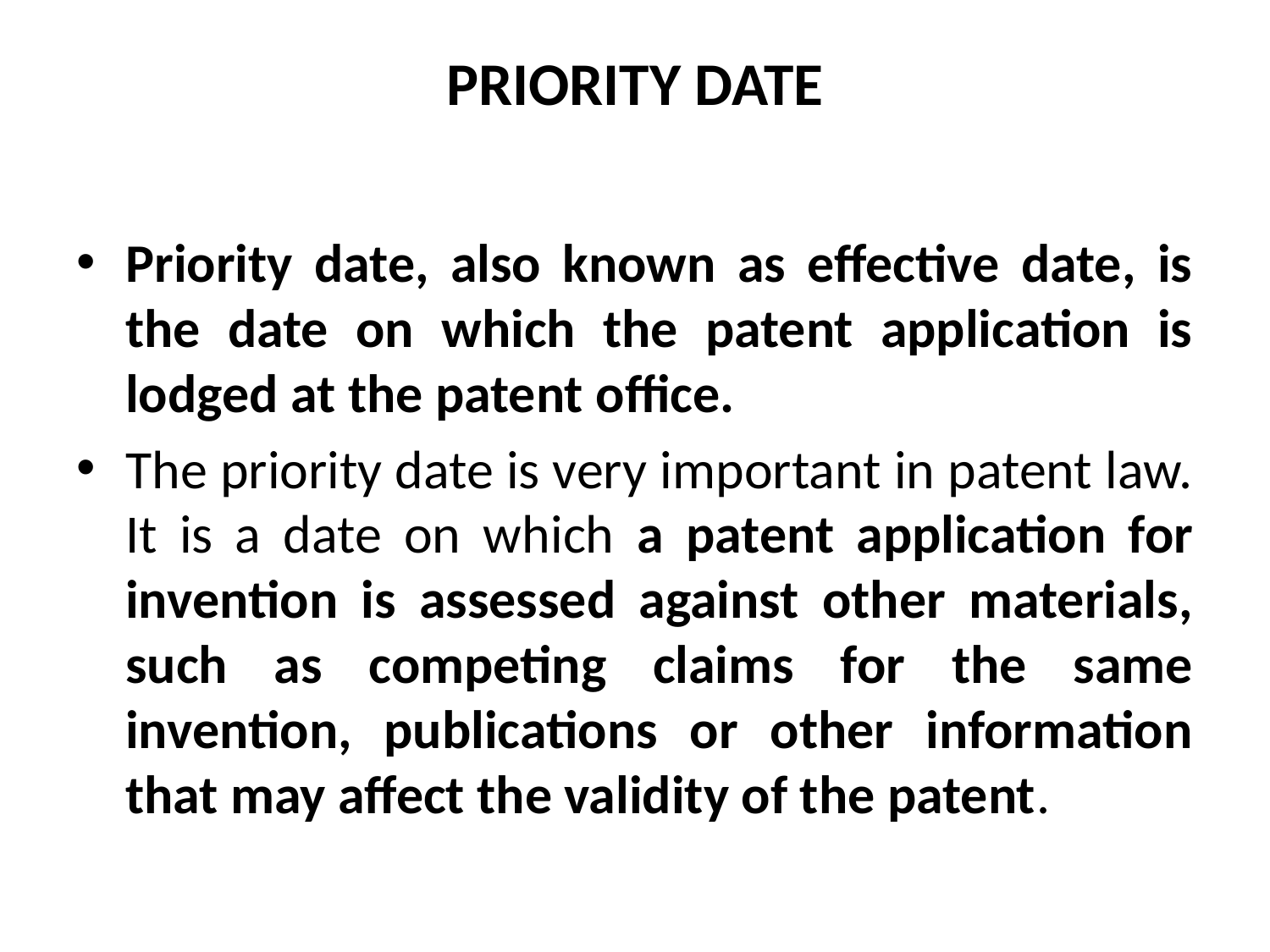

# PRIORITY DATE
Priority date, also known as effective date, is the date on which the patent application is lodged at the patent office.
The priority date is very important in patent law. It is a date on which a patent application for invention is assessed against other materials, such as competing claims for the same invention, publications or other information that may affect the validity of the patent.